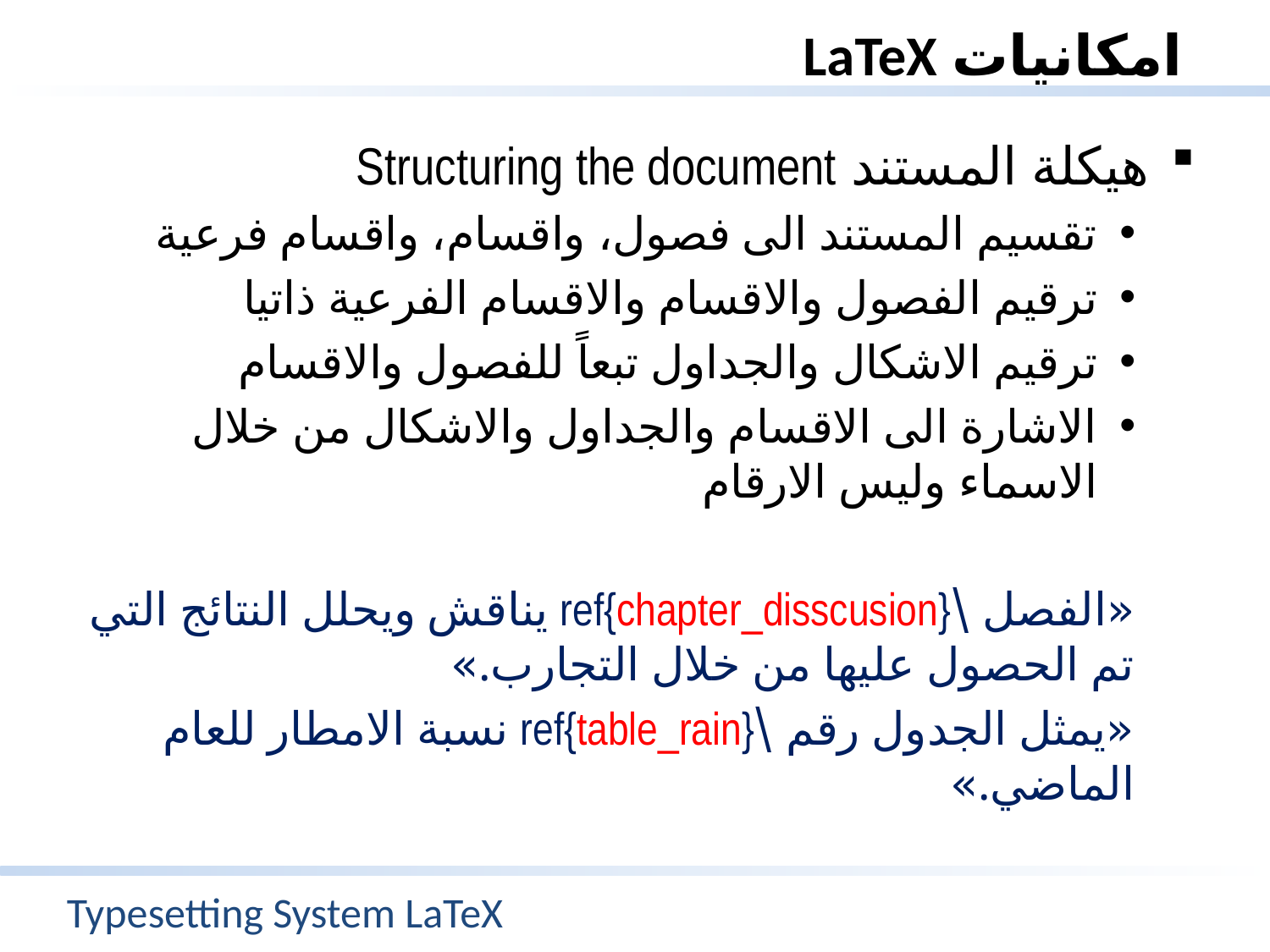

# امكانيات LaTeX

هيكلة المستند Structuring the document
تقسيم المستند الى فصول، واقسام، واقسام فرعية
ترقيم الفصول والاقسام والاقسام الفرعية ذاتيا
ترقيم الاشكال والجداول تبعاً للفصول والاقسام
الاشارة الى الاقسام والجداول والاشكال من خلال الاسماء وليس الارقام

«الفصل \ref{chapter_disscusion} يناقش ويحلل النتائج التي تم الحصول عليها من خلال التجارب.»
«يمثل الجدول رقم \ref{table_rain} نسبة الامطار للعام الماضي.»

Typesetting System LaTeX